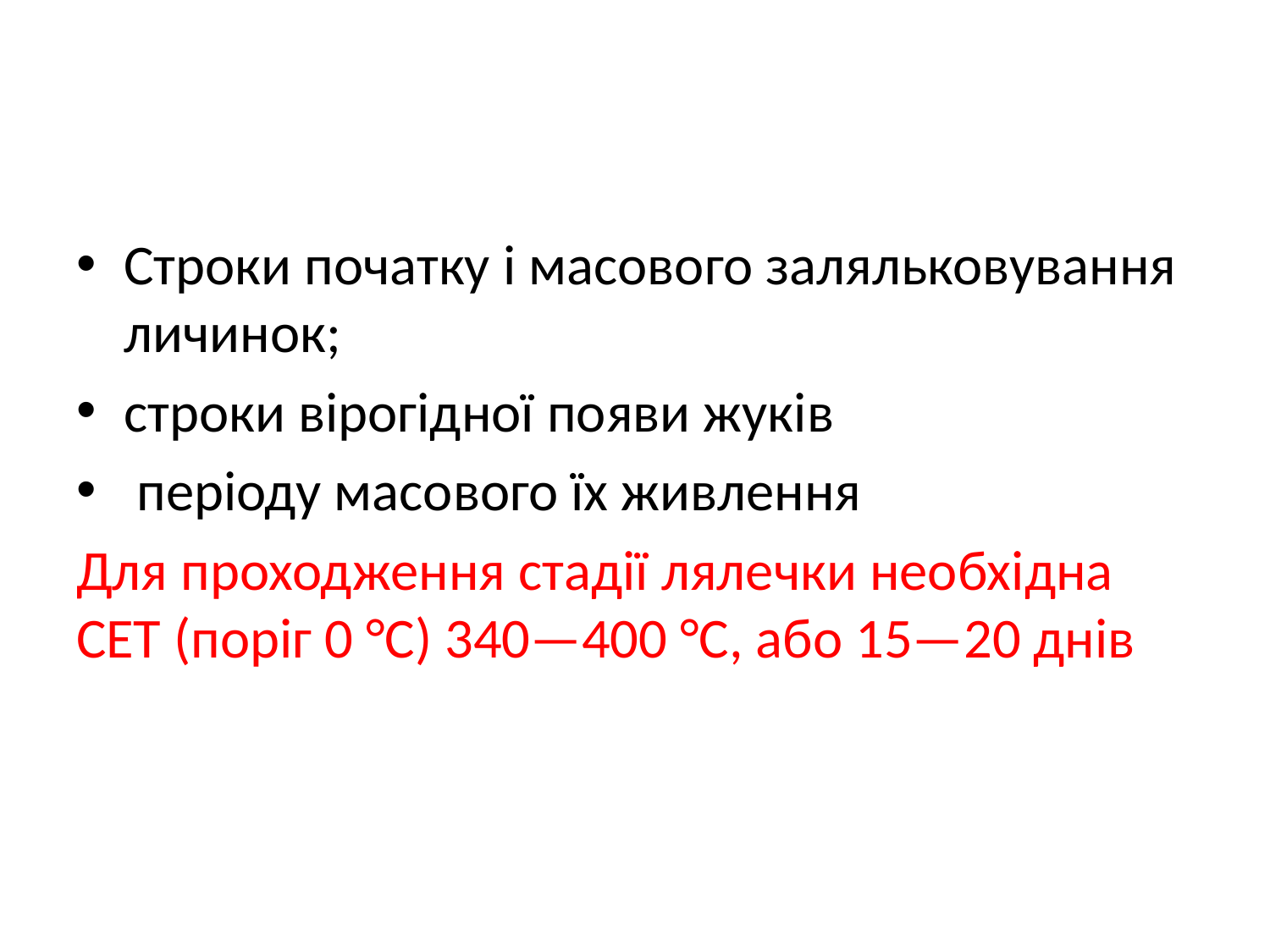

#
Строки початку і масового заляльковування личинок;
строки вірогідної появи жуків
 періоду масового їх живлення
Для проходження стадії лялечки необхідна СЕТ (поріг 0 °С) 340—400 °С, або 15—20 днів